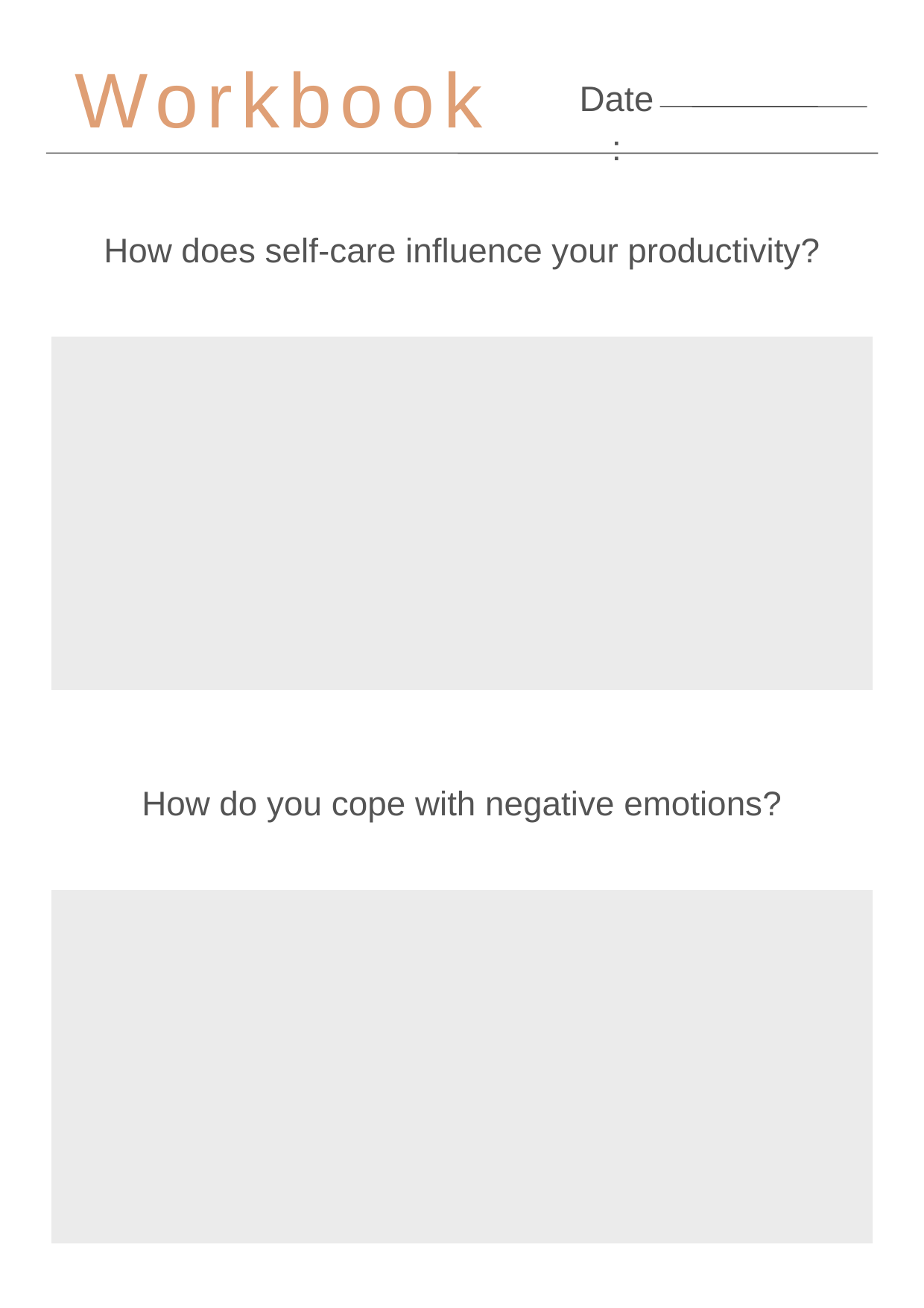

Workbook
Date:

How does self-care influence your productivity?

How do you cope with negative emotions?